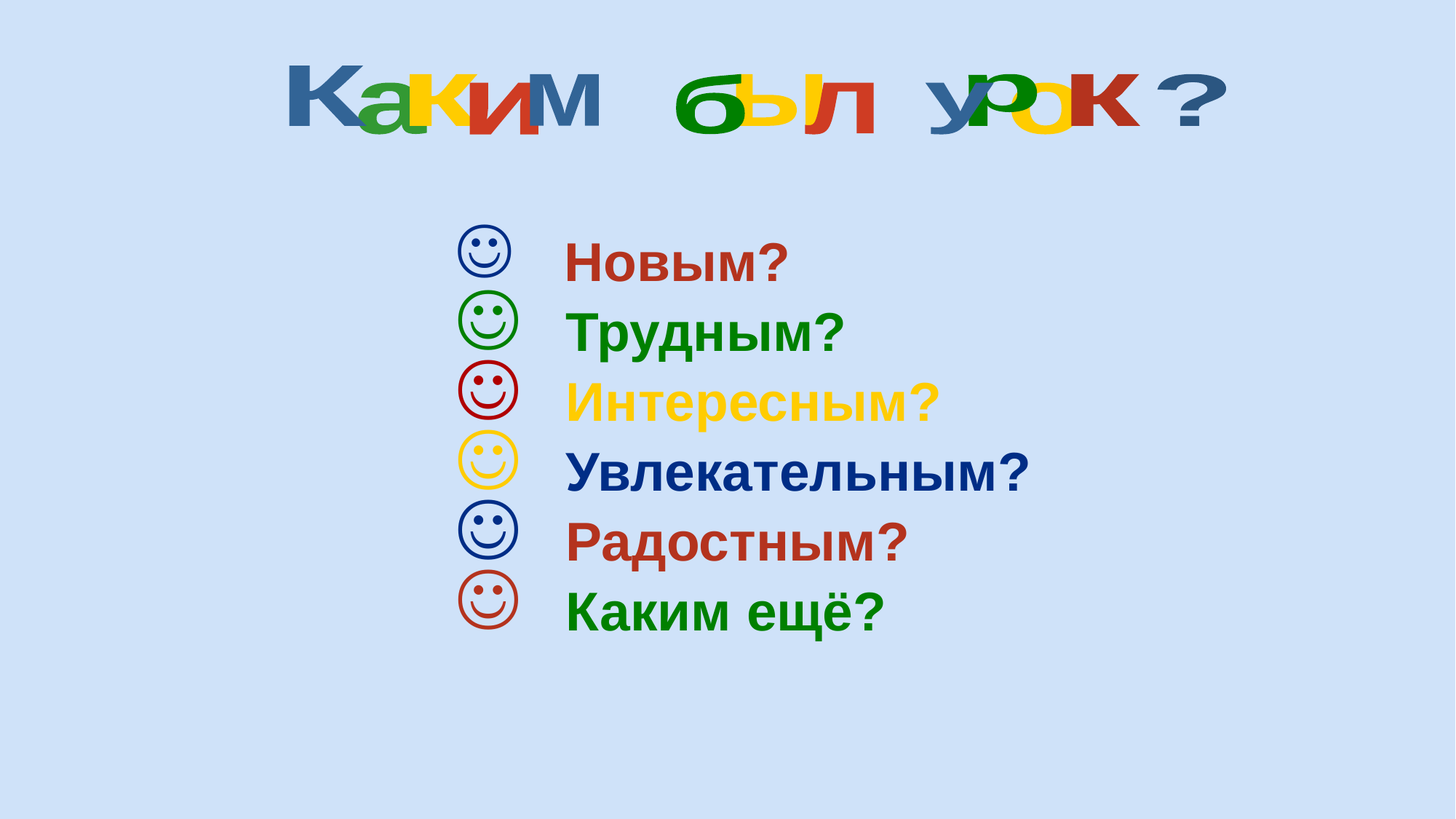

К
к
м
б
ы
р
к
?
а
и
л
у
о
 Новым?
 Трудным?
 Интересным?
 Увлекательным?
 Радостным?
 Каким ещё?